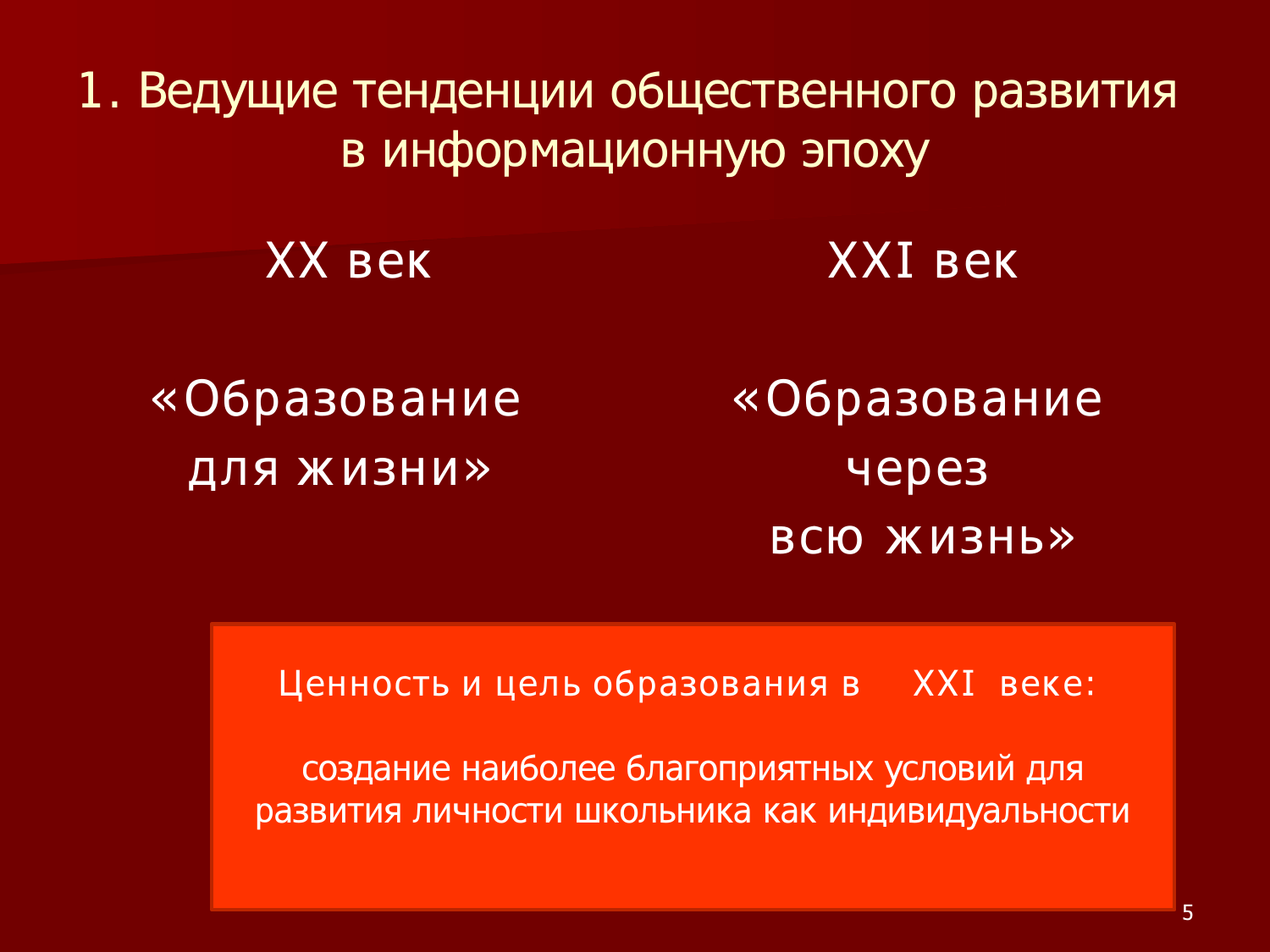

# 1. Ведущие тенденции общественного развития в информационную эпоху
 ХХ век

«Образование
для жизни»

XXI век

«Образование
через
всю жизнь»

Ценность и цель образования в 	XXI  веке:

создание наиболее благоприятных условий для развития личности школьника как индивидуальности

5